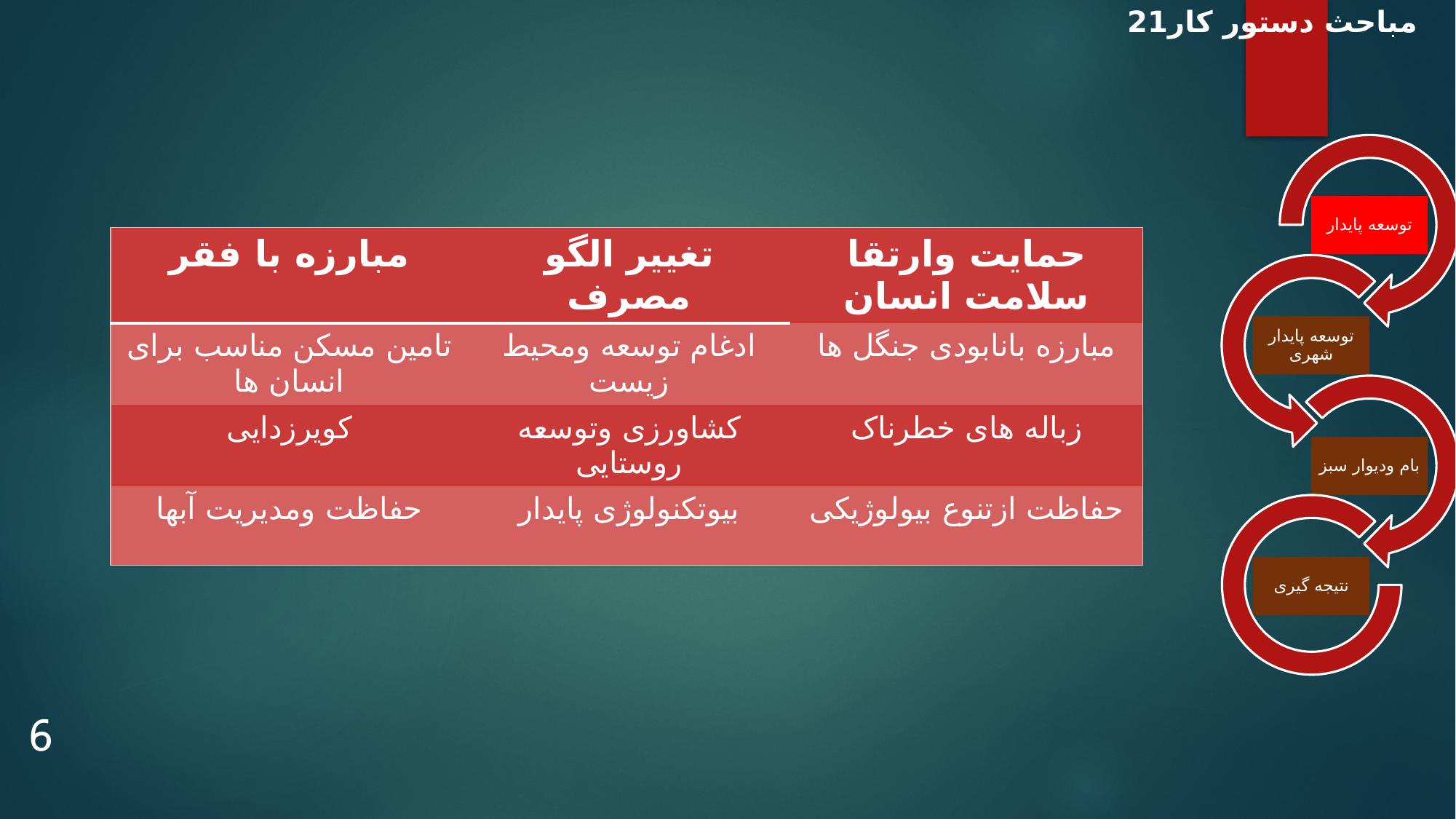

مباحث دستور کار21
توسعه پایدار
توسعه پایدار شهری
بام ودیوار سبز
نتیجه گیری
| مبارزه با فقر | تغيير الگو مصرف | حمایت وارتقا سلامت انسان |
| --- | --- | --- |
| تامین مسکن مناسب برای انسان ها | ادغام توسعه ومحیط زیست | مبارزه بانابودی جنگل ها |
| کویرزدایی | کشاورزی وتوسعه روستایی | زباله های خطرناک |
| حفاظت ومدیریت آبها | بیوتکنولوژی پایدار | حفاظت ازتنوع بیولوژیکی |
6